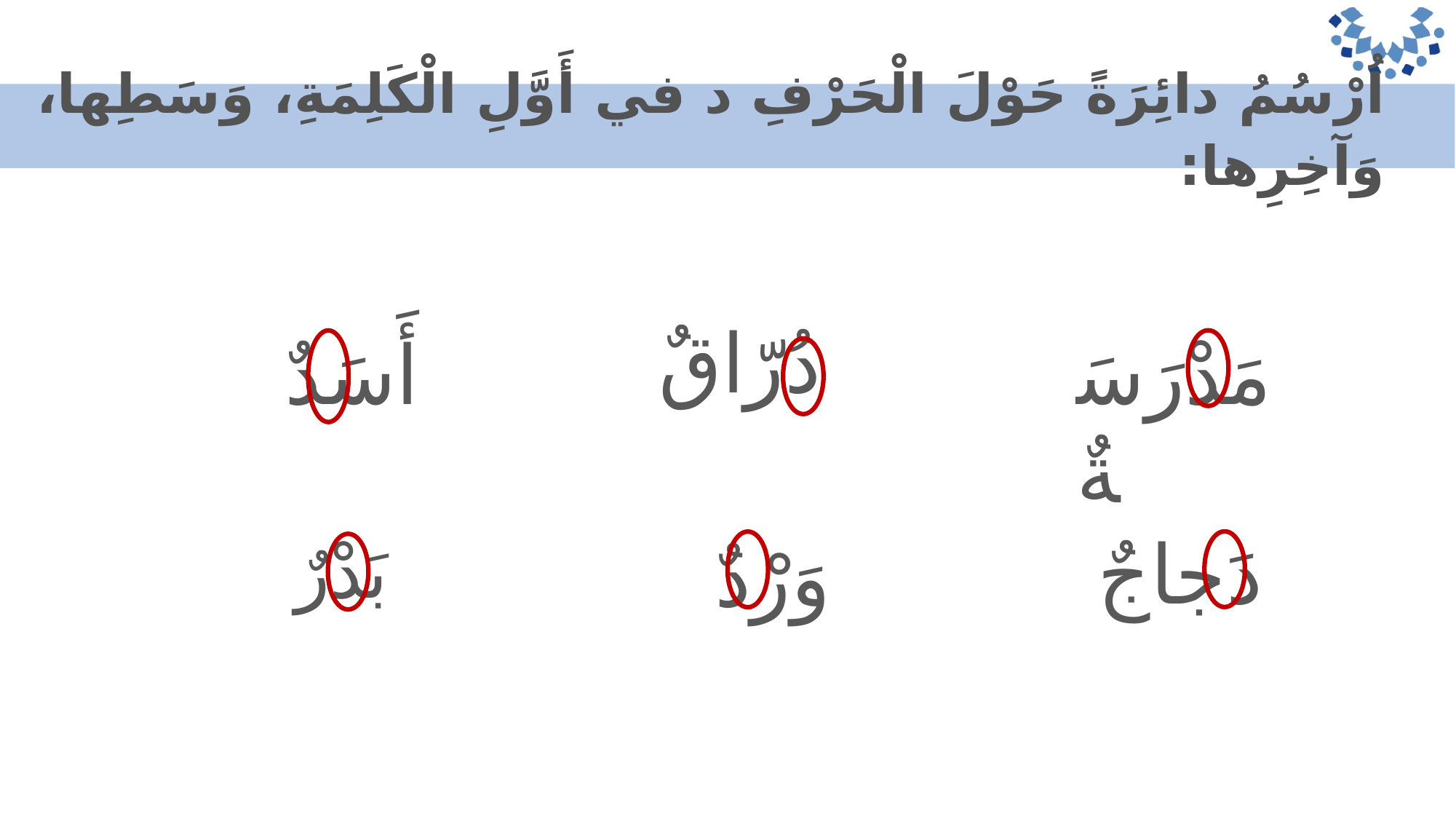

اُرْسُمُ دائِرَةً حَوْلَ الْحَرْفِ د في أَوَّلِ الْكَلِمَةِ، وَسَطِها، وَآخِرِها:

دُرّاقٌ
أَسَدٌ
مَدْرَسَةٌ

دَجاجٌ
بَدْرٌ
وَرْدٌ